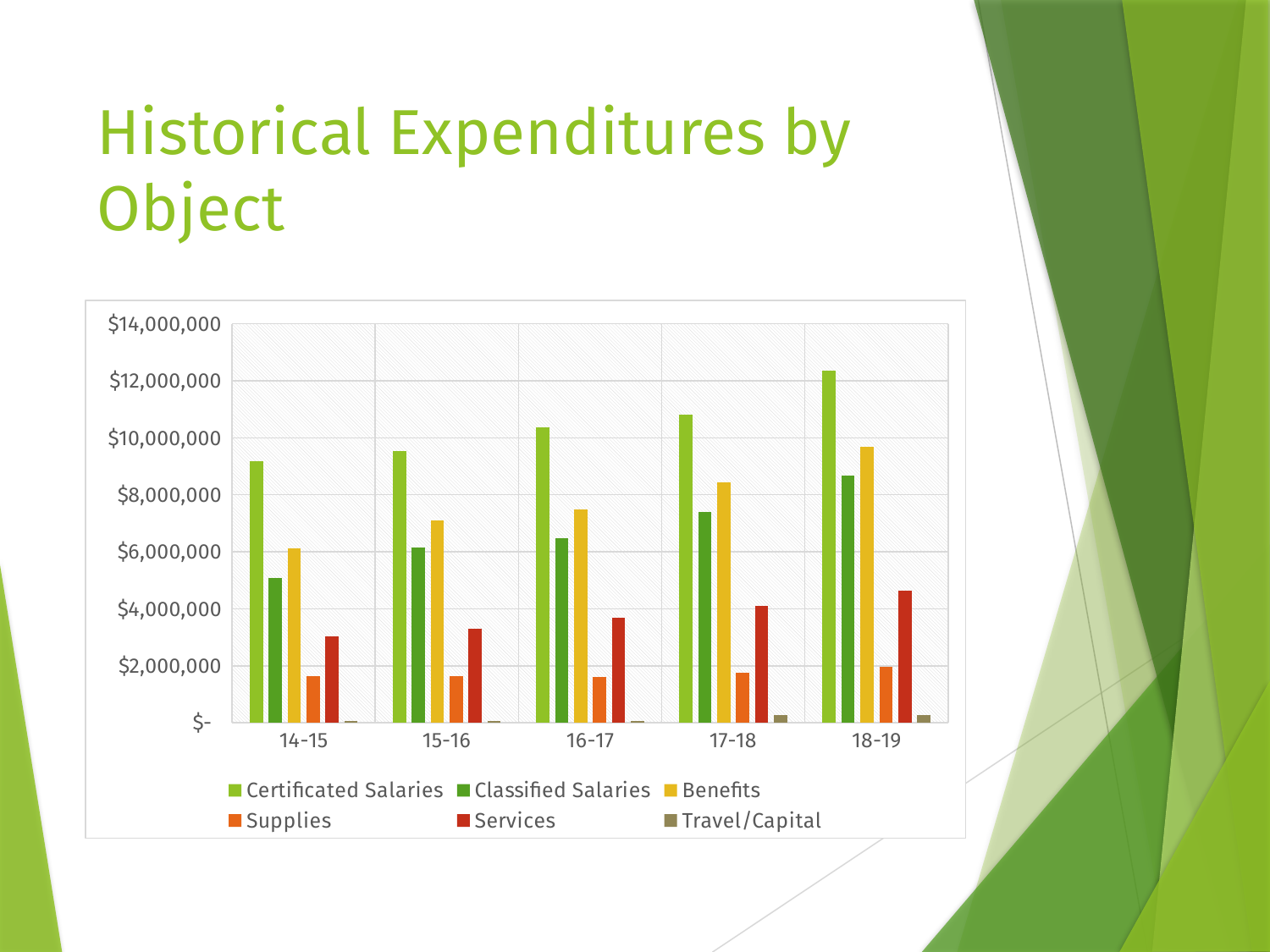

# Historical Expenditures by Object

### Chart

| Category | Certificated Salaries | Classified Salaries | Benefits | Supplies | Services | Travel/Capital |
|---|---|---|---|---|---|---|
| 14-15 | 9176444.0 | 5074217.0 | 6117373.0 | 1636003.0 | 3020984.0 | 71850.0 |
| 15-16 | 9535230.0 | 6153104.0 | 7088344.0 | 1638542.0 | 3306659.0 | 72250.0 |
| 16-17 | 10354599.0 | 6471477.0 | 7486914.0 | 1602541.0 | 3682494.0 | 72350.0 |
| 17-18 | 10800038.0 | 7404022.0 | 8448299.0 | 1768825.0 | 4117112.0 | 257880.0 |
| 18-19 | 12345573.0 | 8672328.0 | 9694883.0 | 1951776.0 | 4647776.0 | 280625.0 |